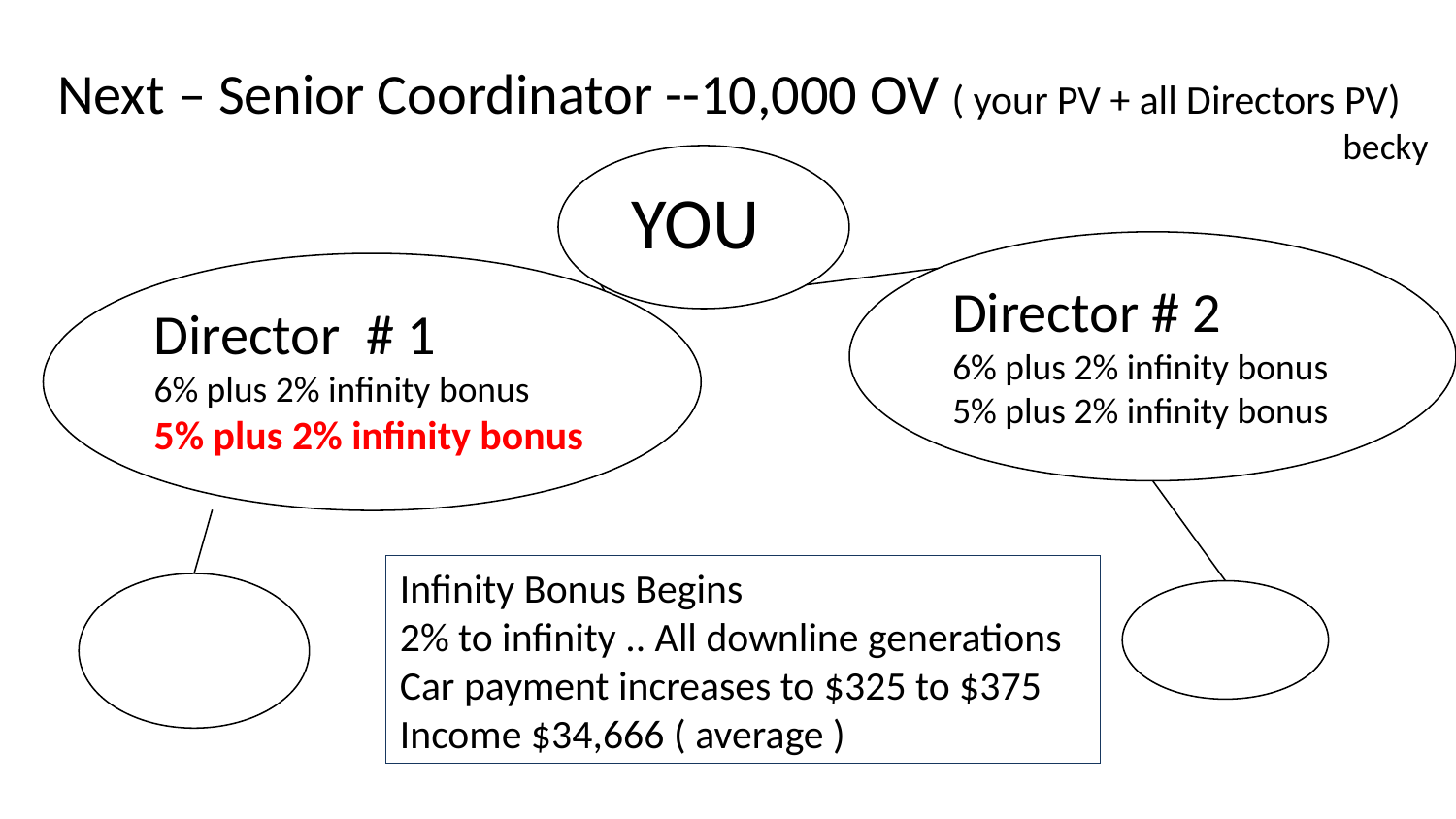

Next – Senior Coordinator --10,000 OV ( your PV + all Directors PV)
becky
 YOU
Director # 2
6% plus 2% infinity bonus
5% plus 2% infinity bonus
Director  # 1
6% plus 2% infinity bonus
5% plus 2% infinity bonus
Infinity Bonus Begins
2% to infinity .. All downline generations
Car payment increases to $325 to $375
Income $34,666 ( average )